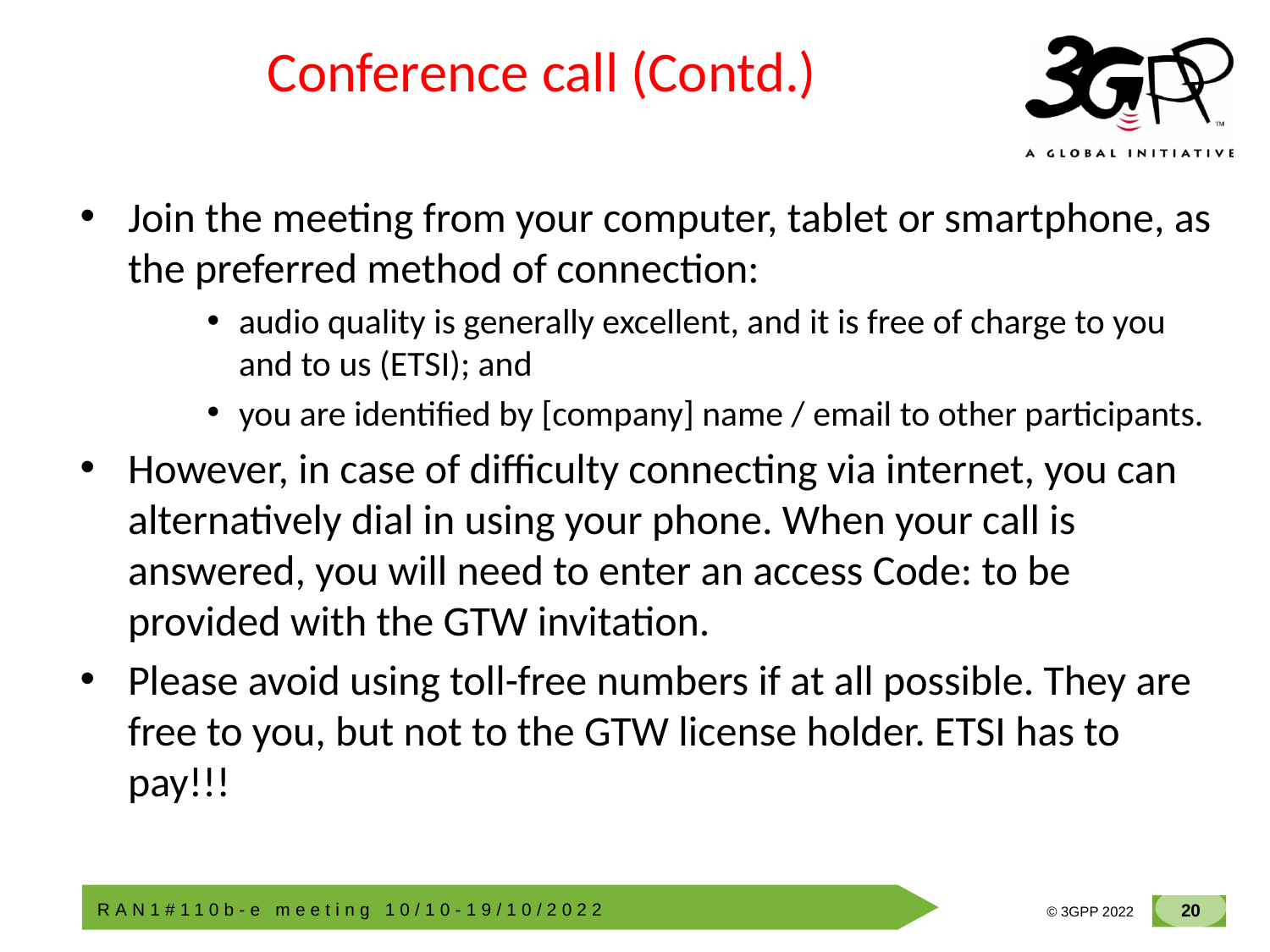

# Conference call (Contd.)
Join the meeting from your computer, tablet or smartphone, as the preferred method of connection:
audio quality is generally excellent, and it is free of charge to you and to us (ETSI); and
you are identified by [company] name / email to other participants.
However, in case of difficulty connecting via internet, you can alternatively dial in using your phone. When your call is answered, you will need to enter an access Code: to be provided with the GTW invitation.
Please avoid using toll-free numbers if at all possible. They are free to you, but not to the GTW license holder. ETSI has to pay!!!